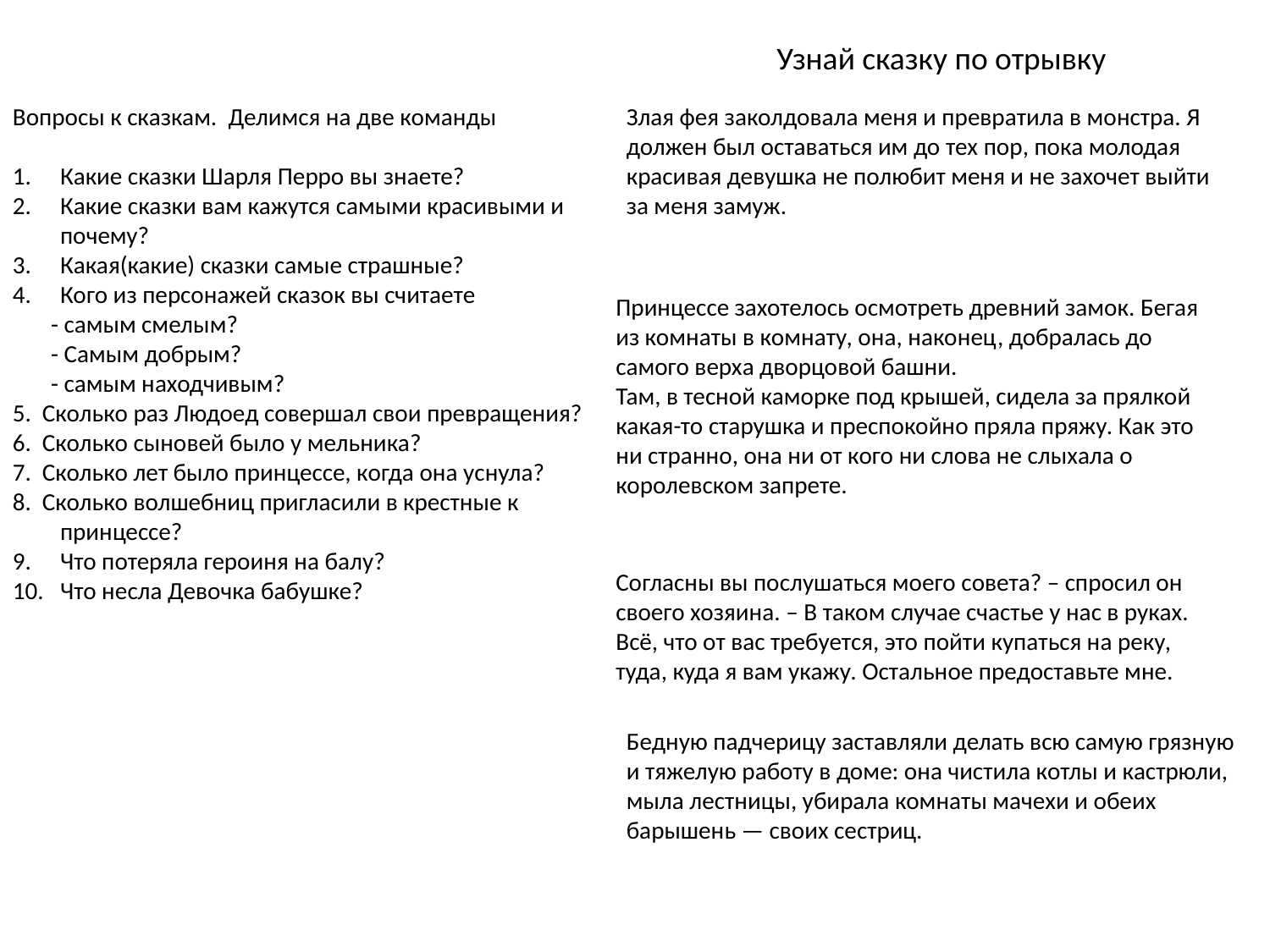

Узнай сказку по отрывку
Вопросы к сказкам.  Делимся на две команды

Какие сказки Шарля Перро вы знаете?
Какие сказки вам кажутся самыми красивыми и почему?
Какая(какие) сказки самые страшные?
Кого из персонажей сказок вы считаете
       - самым смелым?
       - Самым добрым?
       - самым находчивым?
5.  Сколько раз Людоед совершал свои превращения?
6.  Сколько сыновей было у мельника?
7.  Сколько лет было принцессе, когда она уснула?
8.  Сколько волшебниц пригласили в крестные к принцессе?
Что потеряла героиня на балу?
Что несла Девочка бабушке?

Злая фея заколдовала меня и превратила в монстра. Я должен был оставаться им до тех пор, пока молодая красивая девушка не полюбит меня и не захочет выйти за меня замуж.
Принцессе захотелось осмотреть древний замок. Бегая из комнаты в комнату, она, наконец, добралась до самого верха дворцовой башни.
Там, в тесной каморке под крышей, сидела за прялкой какая-то старушка и преспокойно пряла пряжу. Как это ни странно, она ни от кого ни слова не слыхала о королевском запрете.
Согласны вы послушаться моего совета? – спросил он своего хозяина. – В таком случае счастье у нас в руках. Всё, что от вас требуется, это пойти купаться на реку, туда, куда я вам укажу. Остальное предоставьте мне.
Бедную падчерицу заставляли делать всю самую грязную и тяжелую работу в доме: она чистила котлы и кастрюли, мыла лестницы, убирала комнаты мачехи и обеих барышень — своих сестриц.